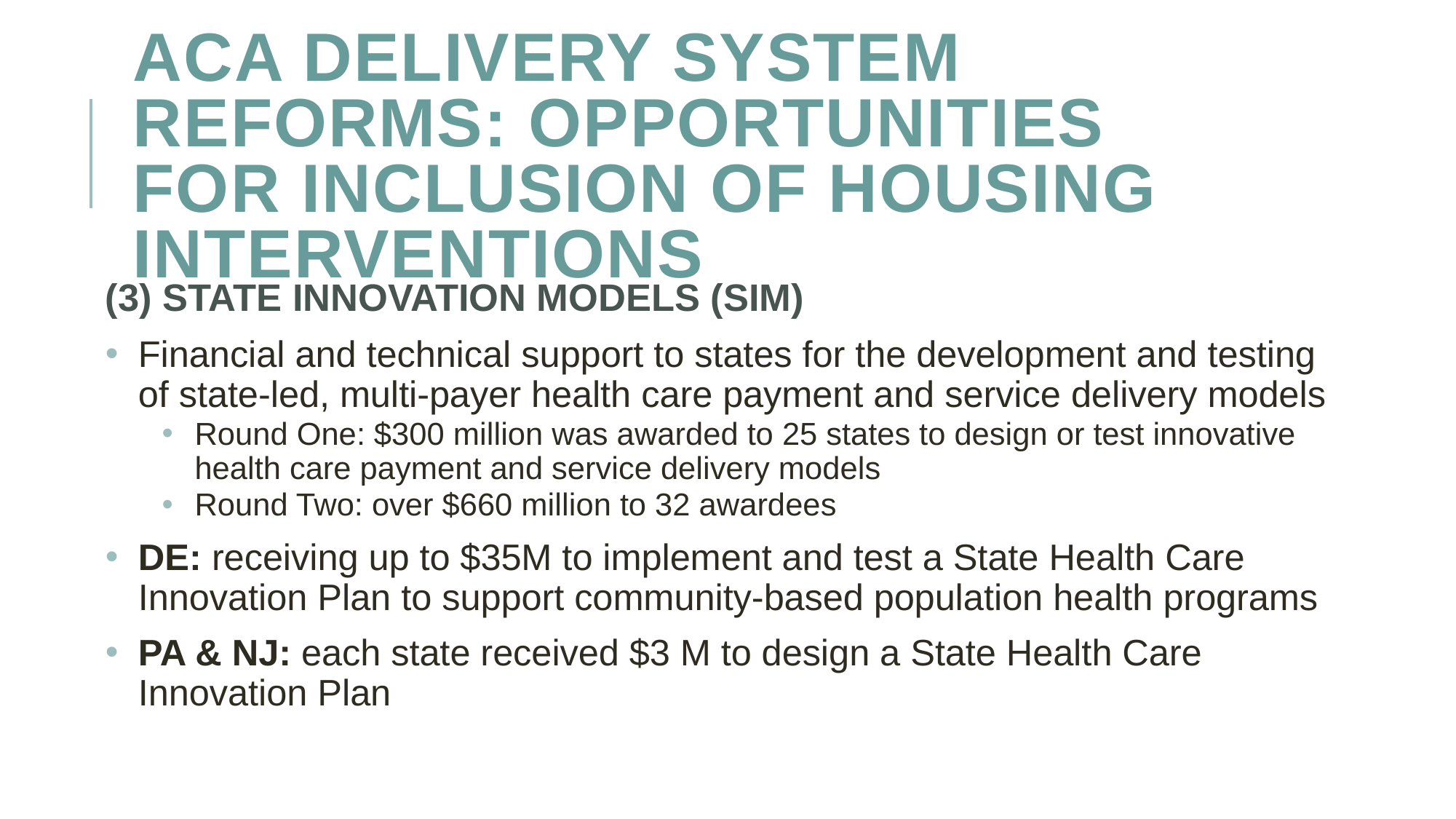

# ACA Delivery System Reforms: Opportunities for inclusion of housing interventions
(3) State innovation models (SIM)
Financial and technical support to states for the development and testing of state-led, multi-payer health care payment and service delivery models
Round One: $300 million was awarded to 25 states to design or test innovative health care payment and service delivery models
Round Two: over $660 million to 32 awardees
DE: receiving up to $35M to implement and test a State Health Care Innovation Plan to support community-based population health programs
PA & NJ: each state received $3 M to design a State Health Care Innovation Plan